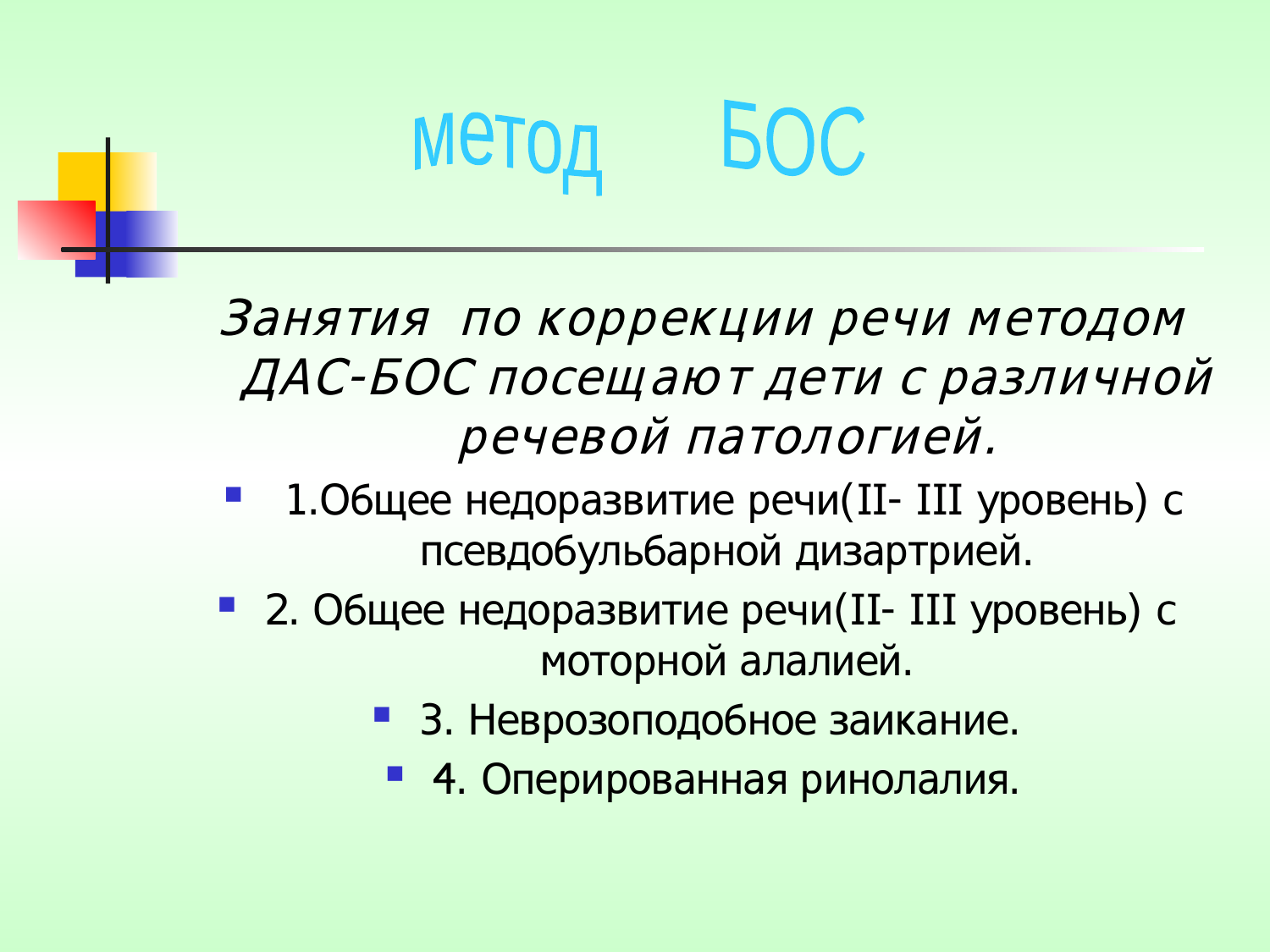

метод      БОС
Занятия  по коррекции речи методом ДАС-БОС посещают дети с различной речевой патологией.
 1.Общее недоразвитие речи(II- III уровень) с псевдобульбарной дизартрией.
2. Общее недоразвитие речи(II- III уровень) с  моторной алалией.
3. Неврозоподобное заикание.
4. Оперированная ринолалия.